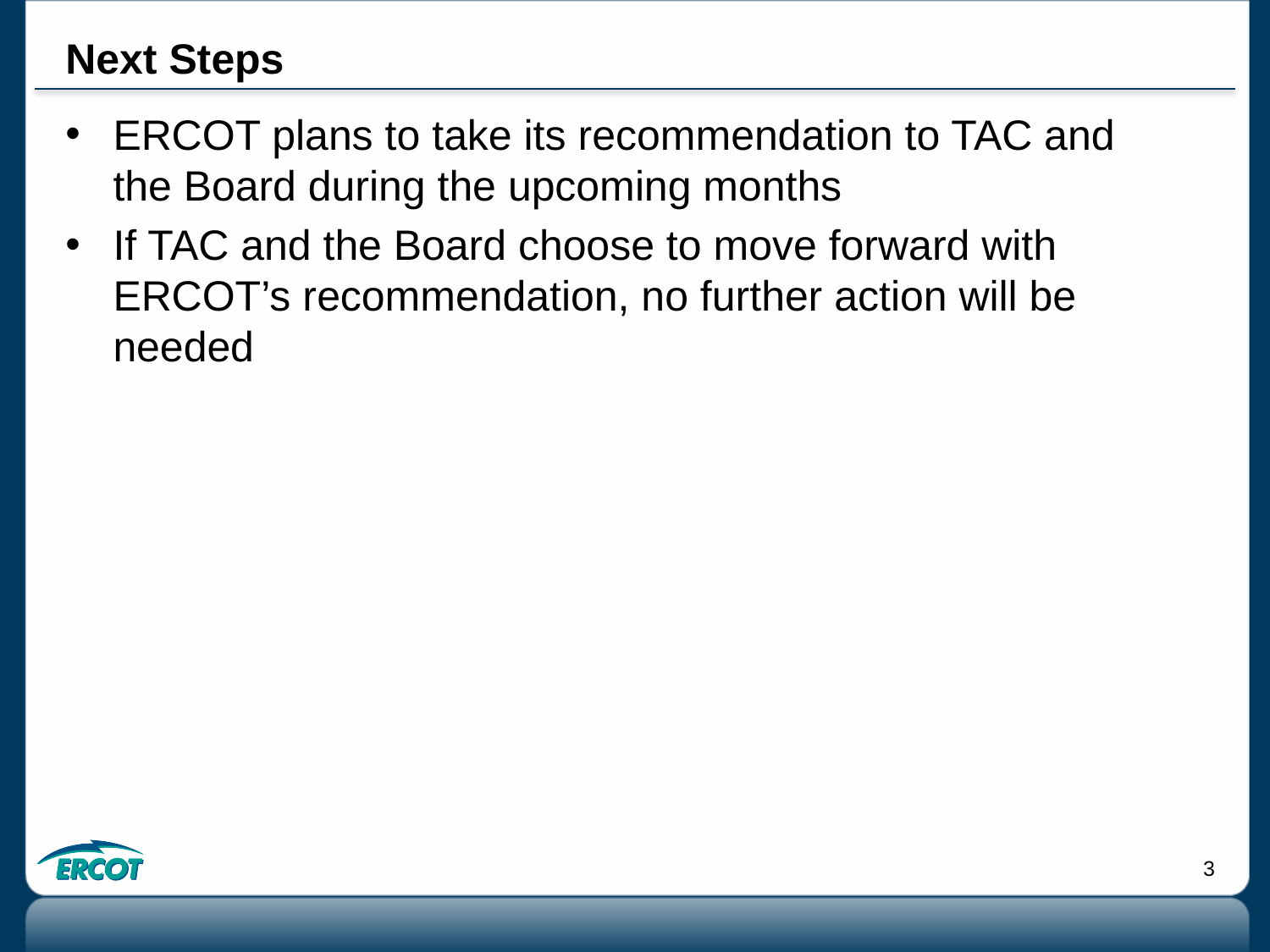

# Next Steps
ERCOT plans to take its recommendation to TAC and the Board during the upcoming months
If TAC and the Board choose to move forward with ERCOT’s recommendation, no further action will be needed